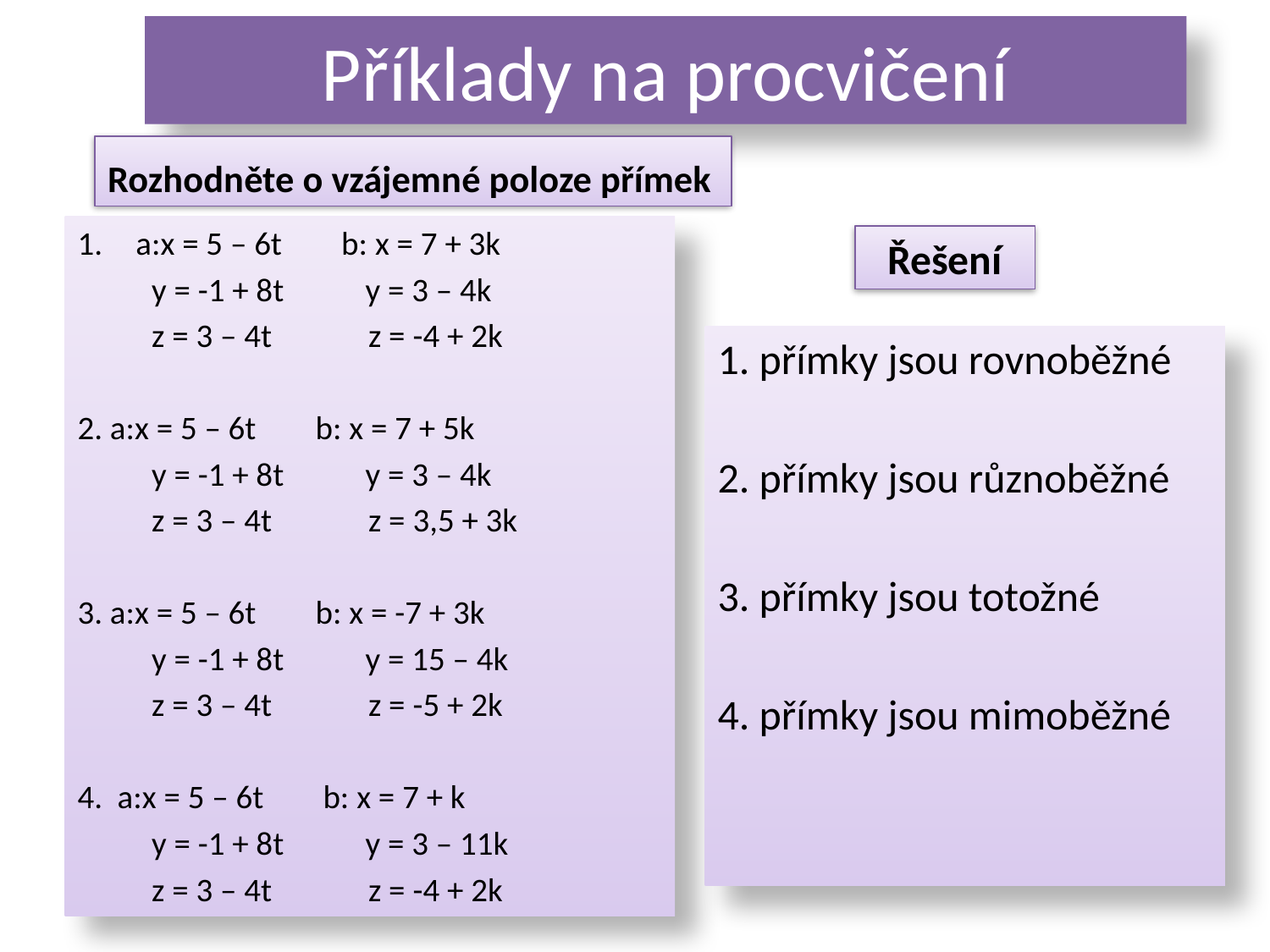

# Příklady na procvičení
Rozhodněte o vzájemné poloze přímek
a:x = 5 – 6t        b: x = 7 + 3k
          y = -1 + 8t           y = 3 – 4k
          z = 3 – 4t             z = -4 + 2k

2. a:x = 5 – 6t        b: x = 7 + 5k
          y = -1 + 8t           y = 3 – 4k
          z = 3 – 4t             z = 3,5 + 3k

3. a:x = 5 – 6t        b: x = -7 + 3k
          y = -1 + 8t           y = 15 – 4k
          z = 3 – 4t             z = -5 + 2k

4.  a:x = 5 – 6t        b: x = 7 + k
          y = -1 + 8t           y = 3 – 11k
          z = 3 – 4t             z = -4 + 2k

Řešení
1. přímky jsou rovnoběžné

2. přímky jsou různoběžné

3. přímky jsou totožné

4. přímky jsou mimoběžné